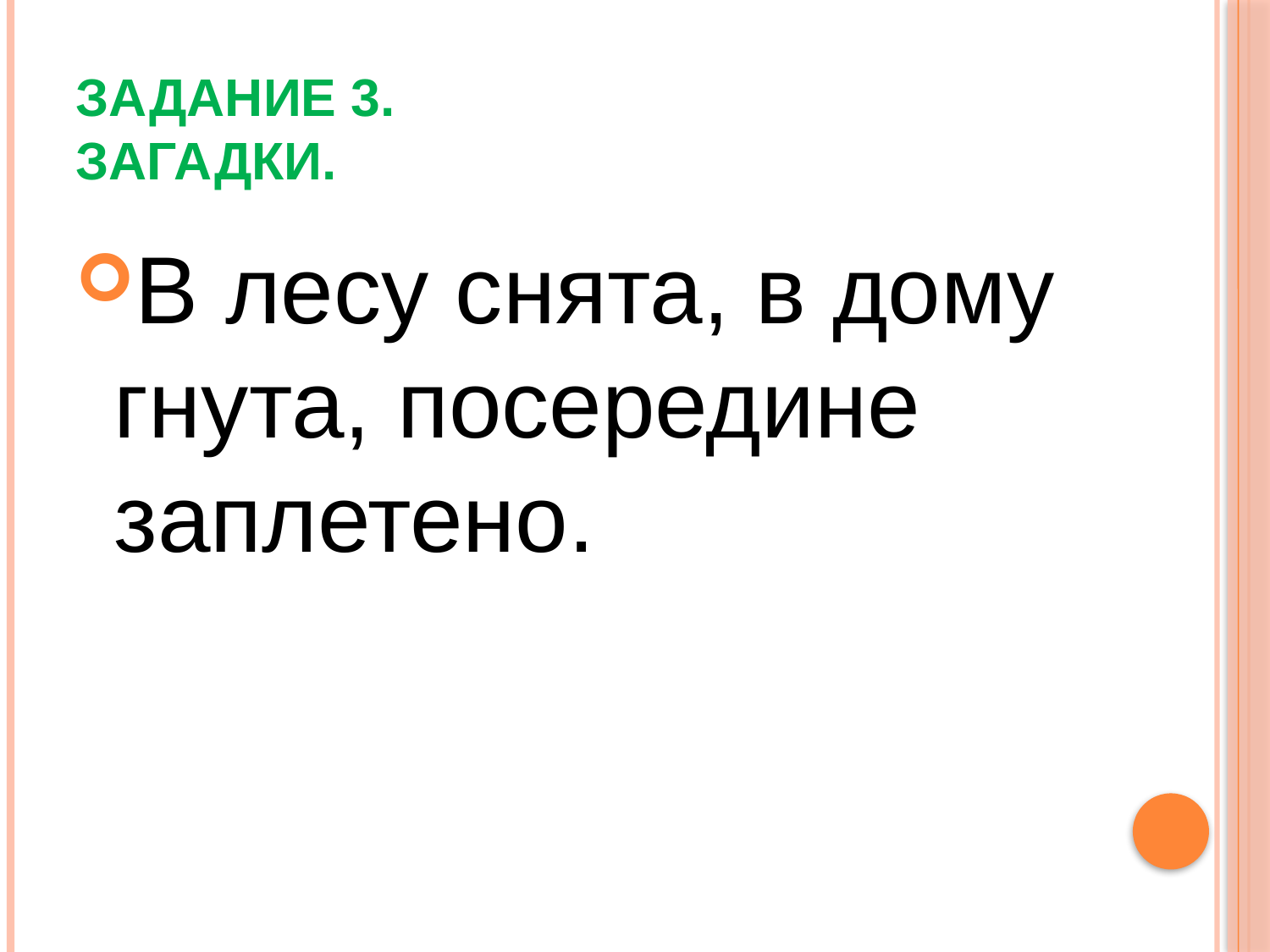

# ЗАДАНИЕ 3. ЗАГАДКИ.
В лесу снята, в дому гнута, посередине заплетено.